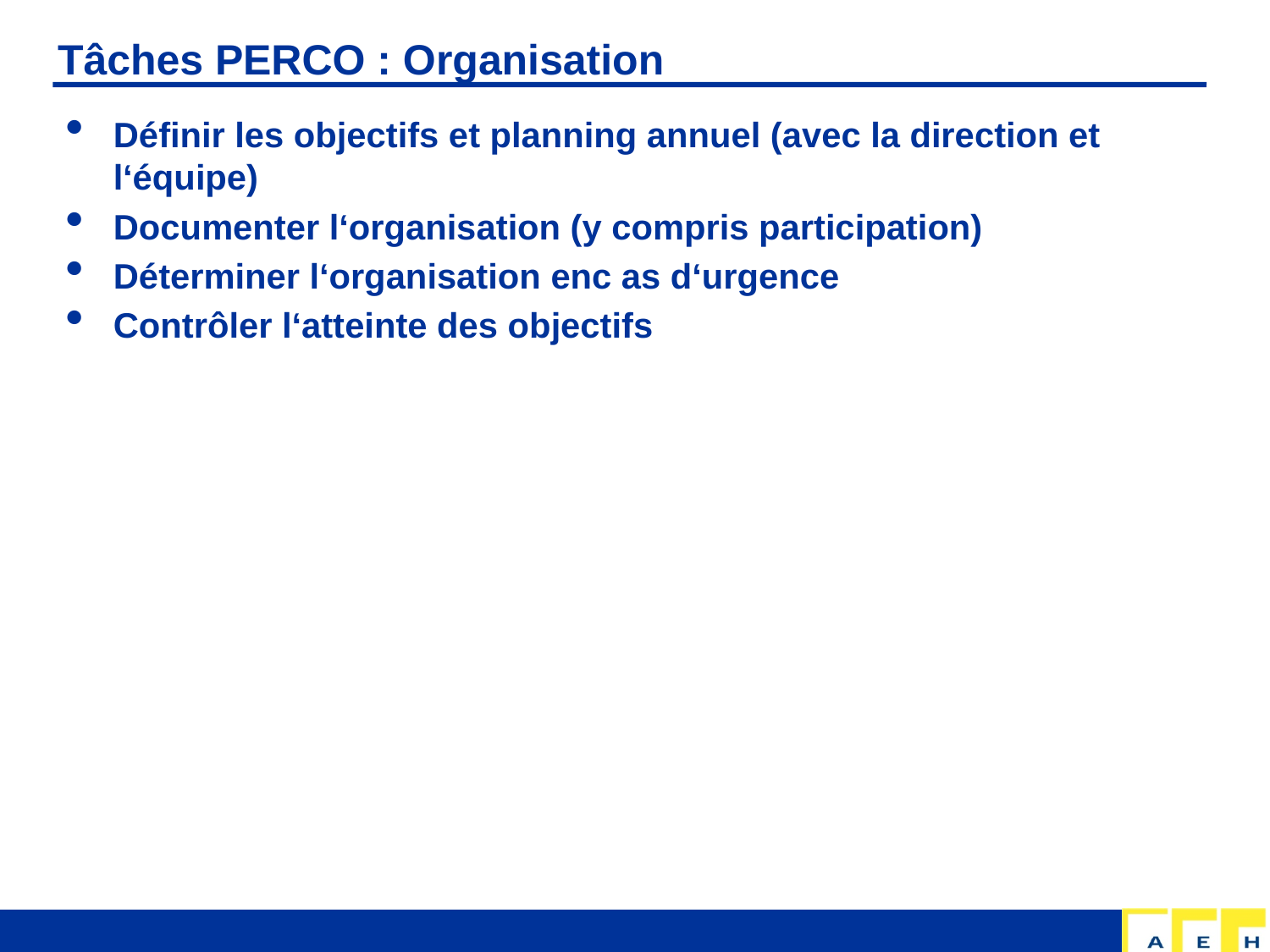

# Tâches PERCO : Organisation
Définir les objectifs et planning annuel (avec la direction et l‘équipe)
Documenter l‘organisation (y compris participation)
Déterminer l‘organisation enc as d‘urgence
Contrôler l‘atteinte des objectifs